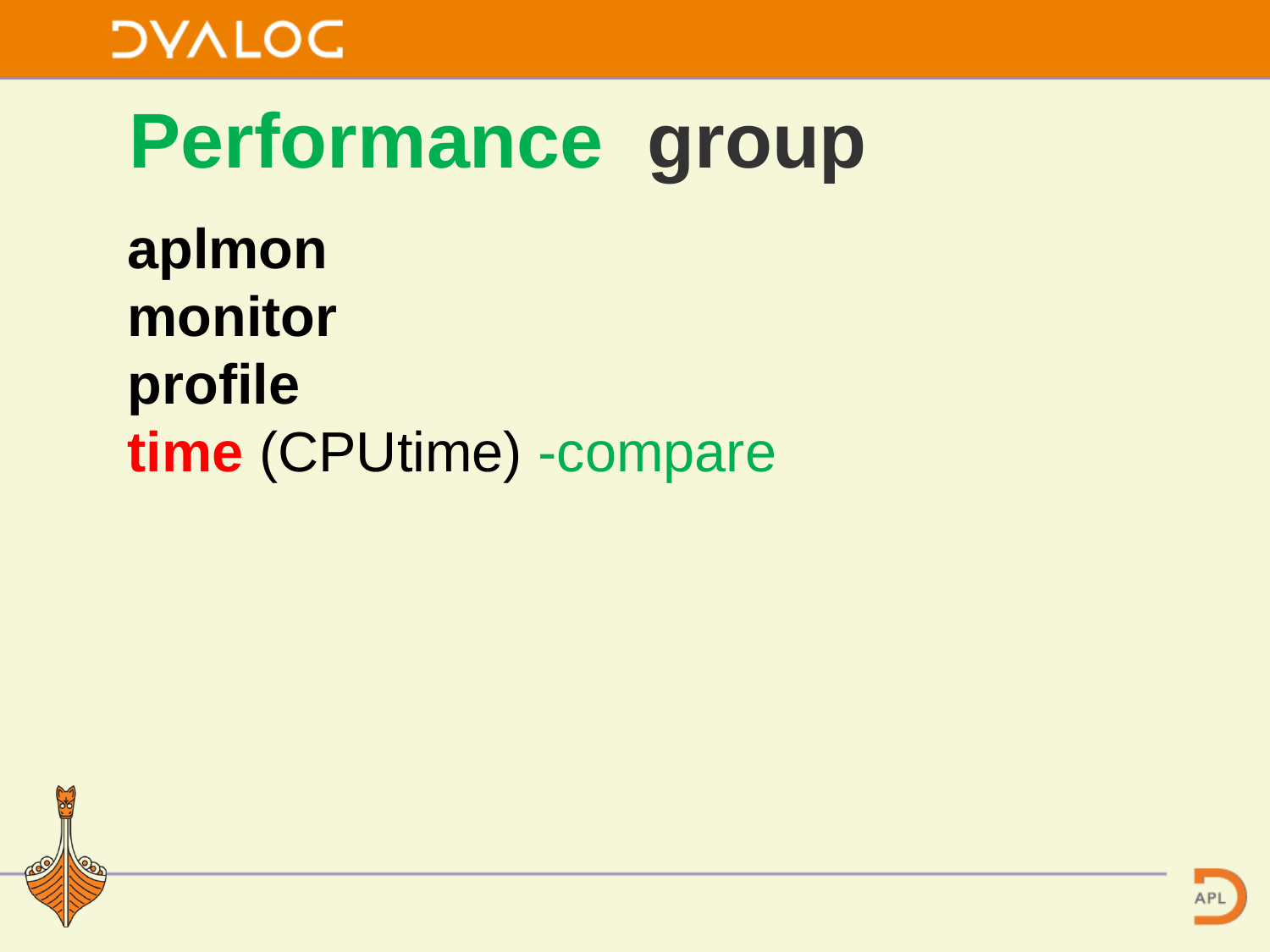

# Performance  group
aplmon
monitor
profile
time (CPUtime) -compare